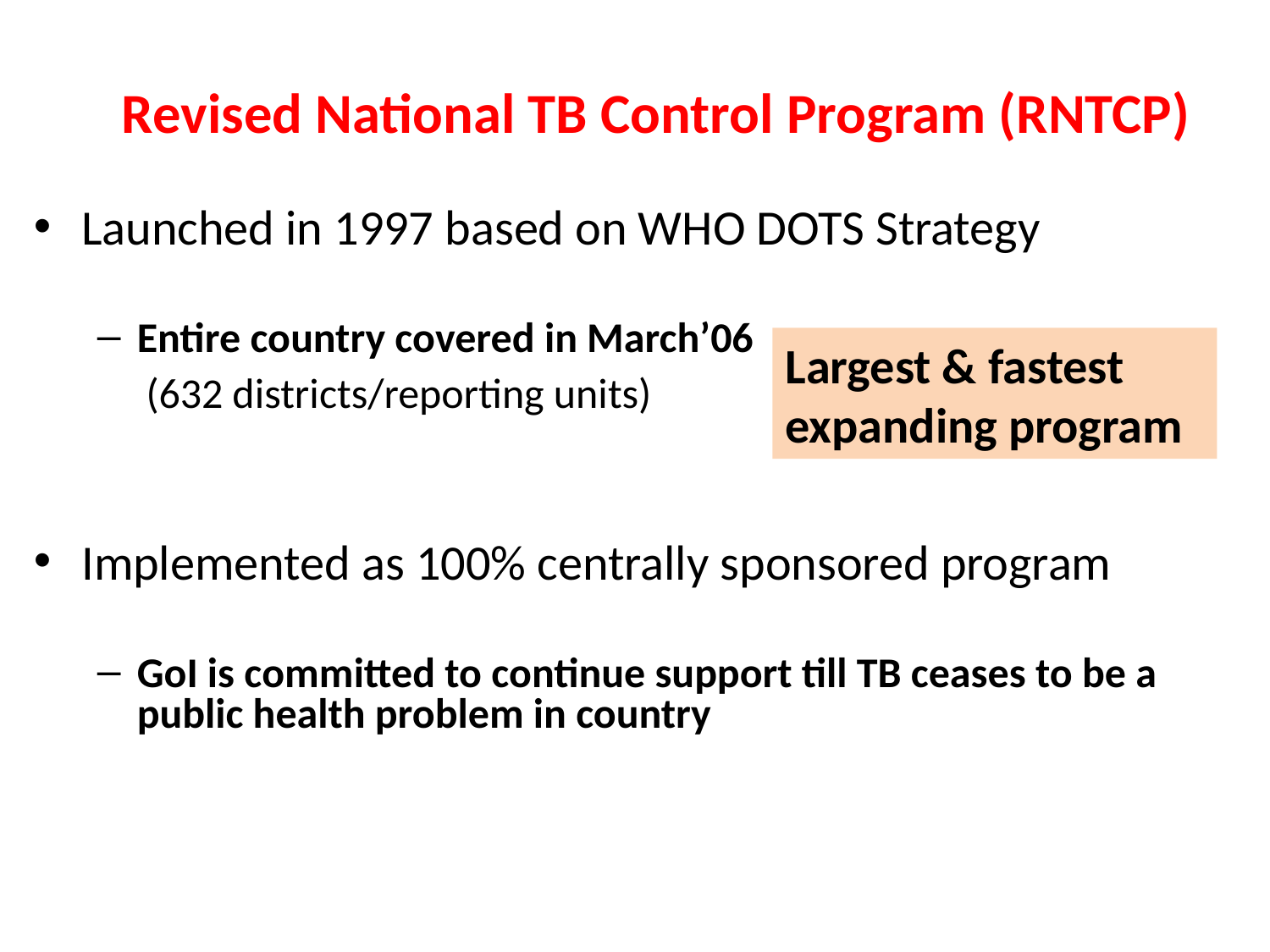

# Revised National TB Control Program (RNTCP)
Launched in 1997 based on WHO DOTS Strategy

Entire country covered in March’06
          (632 districts/reporting units)

Implemented as 100% centrally sponsored program

GoI is committed to continue support till TB ceases to be a public health problem in country

Largest & fastest expanding program